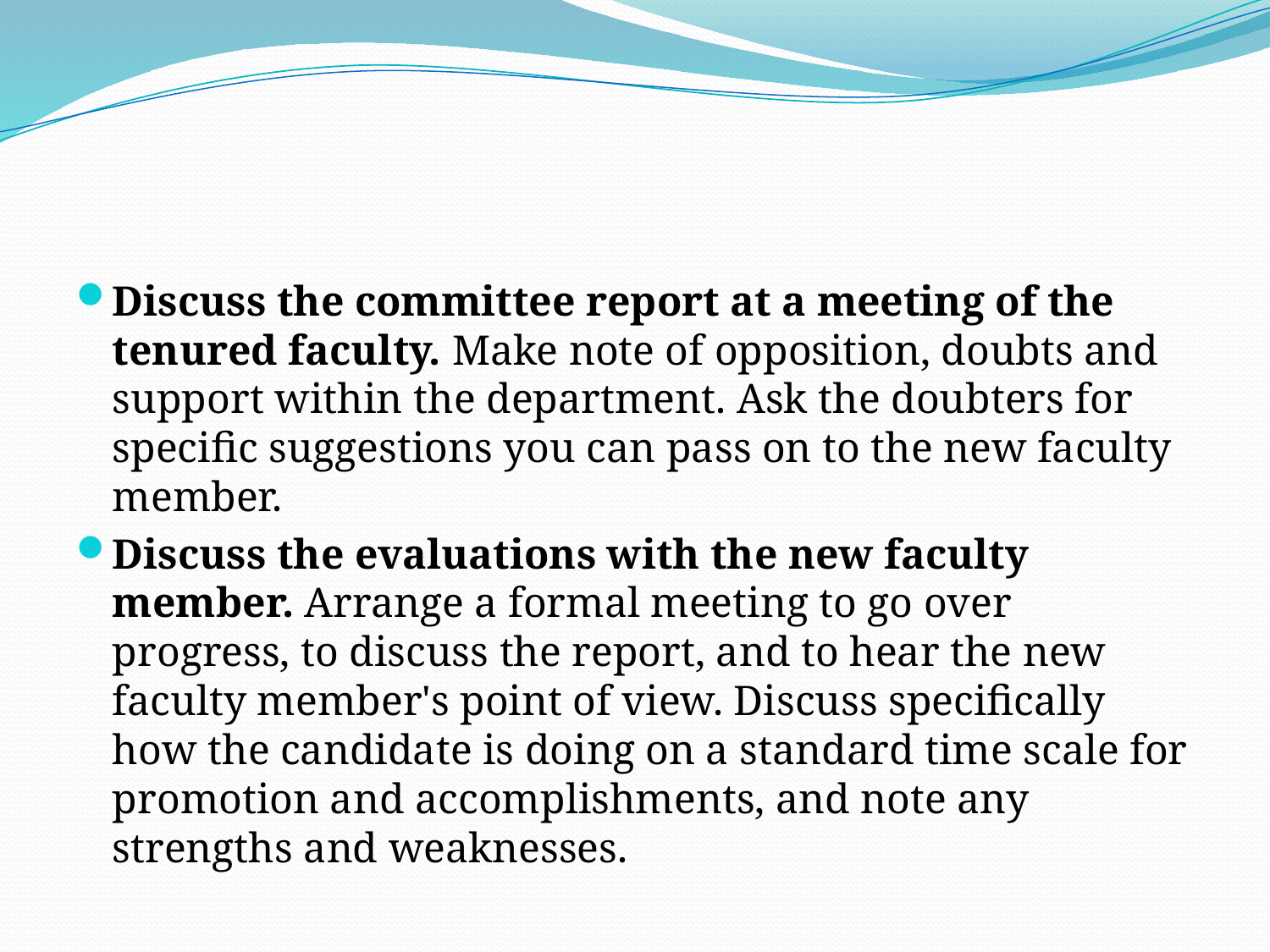

#
Discuss the committee report at a meeting of the tenured faculty. Make note of opposition, doubts and support within the department. Ask the doubters for specific suggestions you can pass on to the new faculty member.
Discuss the evaluations with the new faculty member. Arrange a formal meeting to go over progress, to discuss the report, and to hear the new faculty member's point of view. Discuss specifically how the candidate is doing on a standard time scale for promotion and accomplishments, and note any strengths and weaknesses.